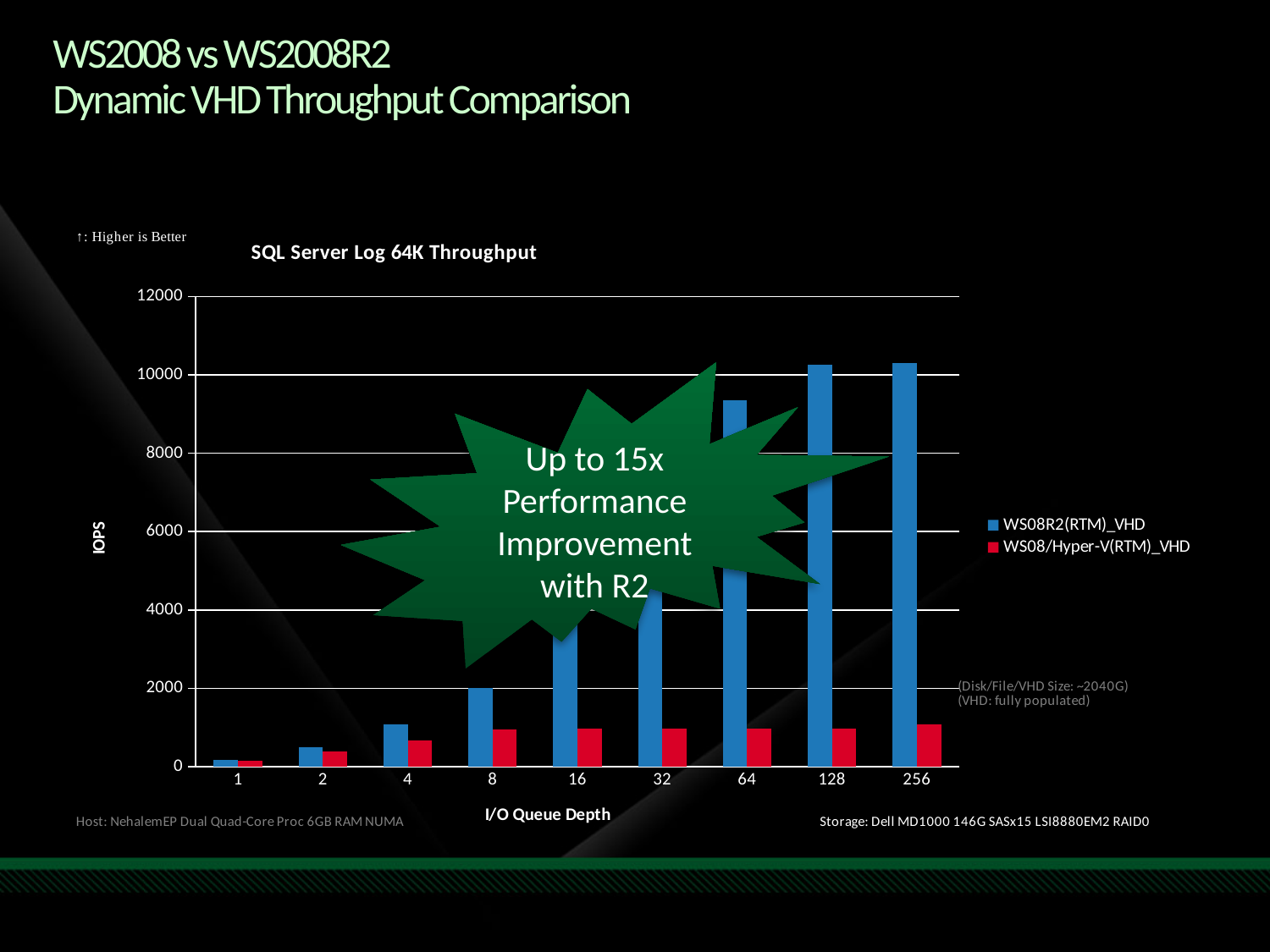

# WS2008 vs WS2008R2 Dynamic VHD Throughput Comparison

### Chart: SQL Server Log 64K Throughput

| Category | WS08R2(RTM)_VHD | WS08/Hyper-V(RTM)_VHD |
|---|---|---|
| 1 | 180.55138200000002 | 157.104445 |
| 2 | 502.202563 | 397.45618999999994 |
| 4 | 1080.066814 | 675.21139 |
| 8 | 2014.386803 | 954.2542289999999 |
| 16 | 3996.2647089999996 | 966.884179 |
| 32 | 6394.860057000001 | 968.530495 |
| 64 | 9345.075809999998 | 969.870242 |
| 128 | 10257.387604999998 | 962.981676 |
| 256 | 10299.101177 | 1086.637454 |
Up to 15x Performance Improvement with R2